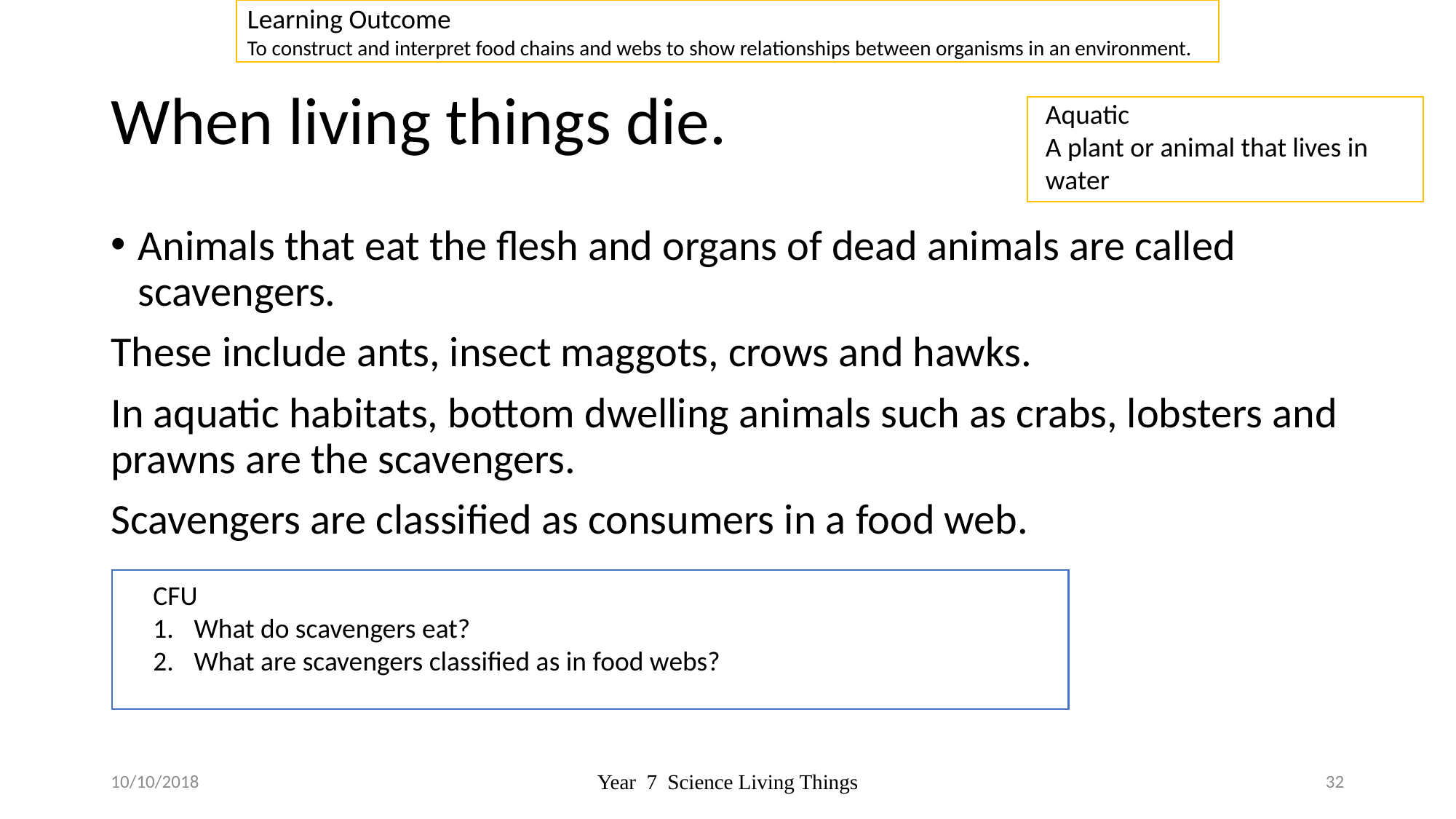

Learning Outcome
To construct and interpret food chains and webs to show relationships between organisms in an environment.
# When living things die.
Aquatic
A plant or animal that lives in water

Animals that eat the flesh and organs of dead animals are called scavengers.
These include ants, insect maggots, crows and hawks.
In aquatic habitats, bottom dwelling animals such as crabs, lobsters and prawns are the scavengers.
Scavengers are classified as consumers in a food web.

CFU
What do scavengers eat?
What are scavengers classified as in food webs?

10/10/2018
Year  7  Science Living Things
32